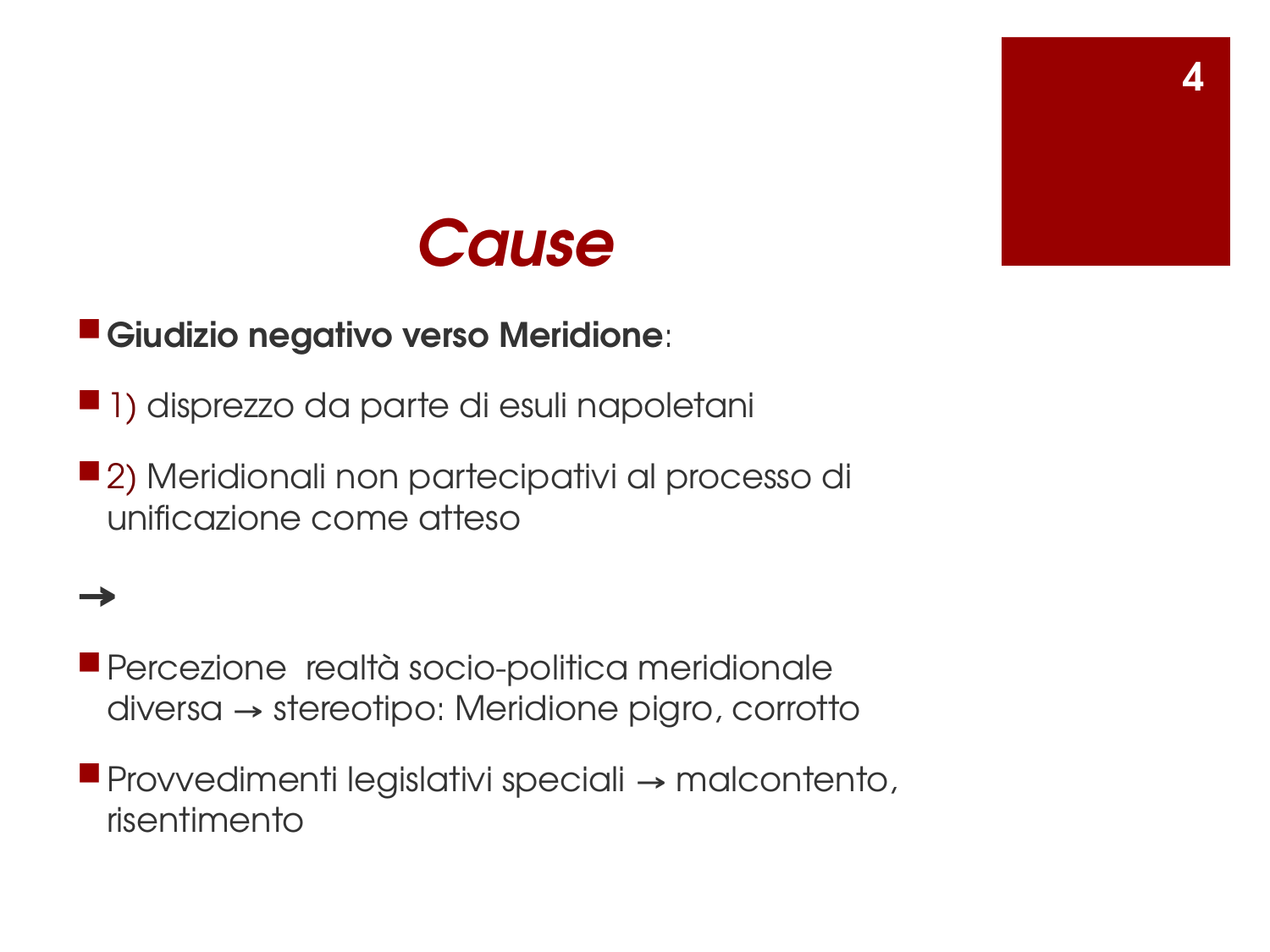

4
# Cause
Giudizio negativo verso Meridione:
1) disprezzo da parte di esuli napoletani
2) Meridionali non partecipativi al processo di unificazione come atteso
→
Percezione  realtà socio-politica meridionale diversa → stereotipo: Meridione pigro, corrotto
Provvedimenti legislativi speciali → malcontento, risentimento